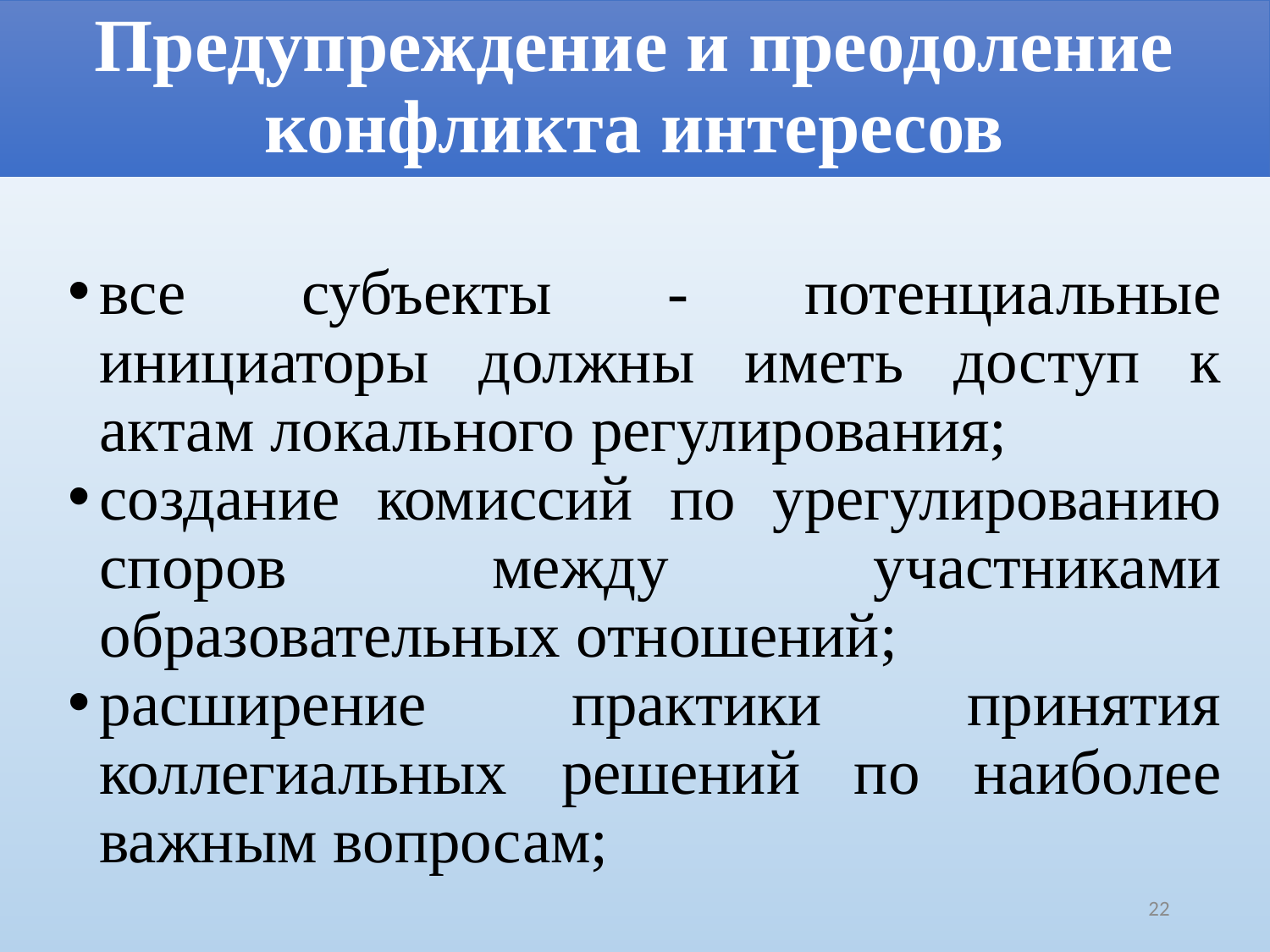

# Предупреждение и преодоление конфликта интересов
все субъекты - потенциальные инициаторы должны иметь доступ к актам локального регулирования;
создание комиссий по урегулированию споров между участниками образовательных отношений;
расширение практики принятия коллегиальных решений по наиболее важным вопросам;

22